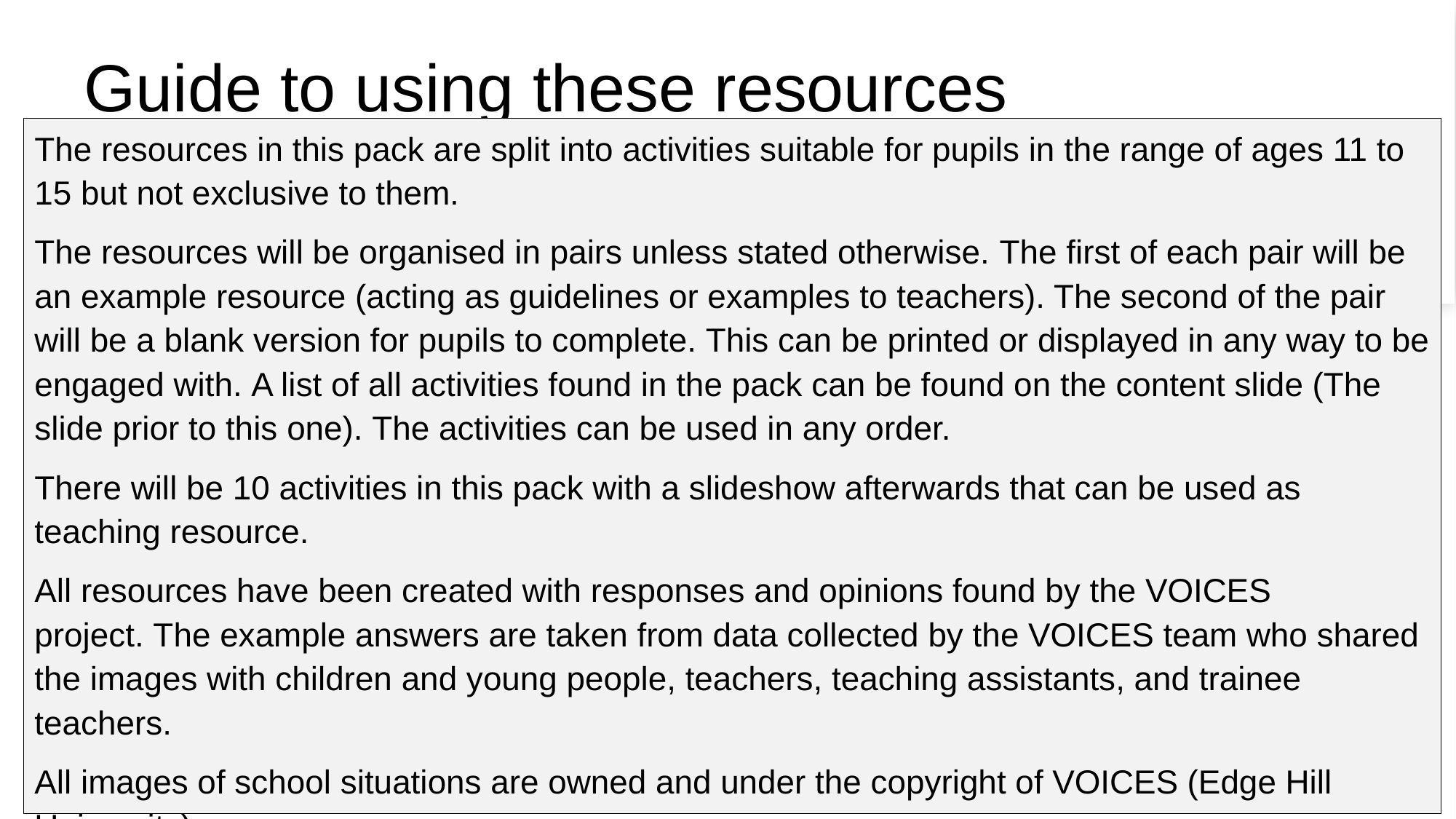

# Guide to using these resources
The resources in this pack are split into activities suitable for pupils in the range of ages 11 to 15 but not exclusive to them.
The resources will be organised in pairs unless stated otherwise. The first of each pair will be an example resource (acting as guidelines or examples to teachers). The second of the pair will be a blank version for pupils to complete. This can be printed or displayed in any way to be engaged with. A list of all activities found in the pack can be found on the content slide (The slide prior to this one). The activities can be used in any order.
There will be 10 activities in this pack with a slideshow afterwards that can be used as teaching resource.
All resources have been created with responses and opinions found by the VOICES project. The example answers are taken from data collected by the VOICES team who shared the images with children and young people, teachers, teaching assistants, and trainee teachers.
All images of school situations are owned and under the copyright of VOICES (Edge Hill University).